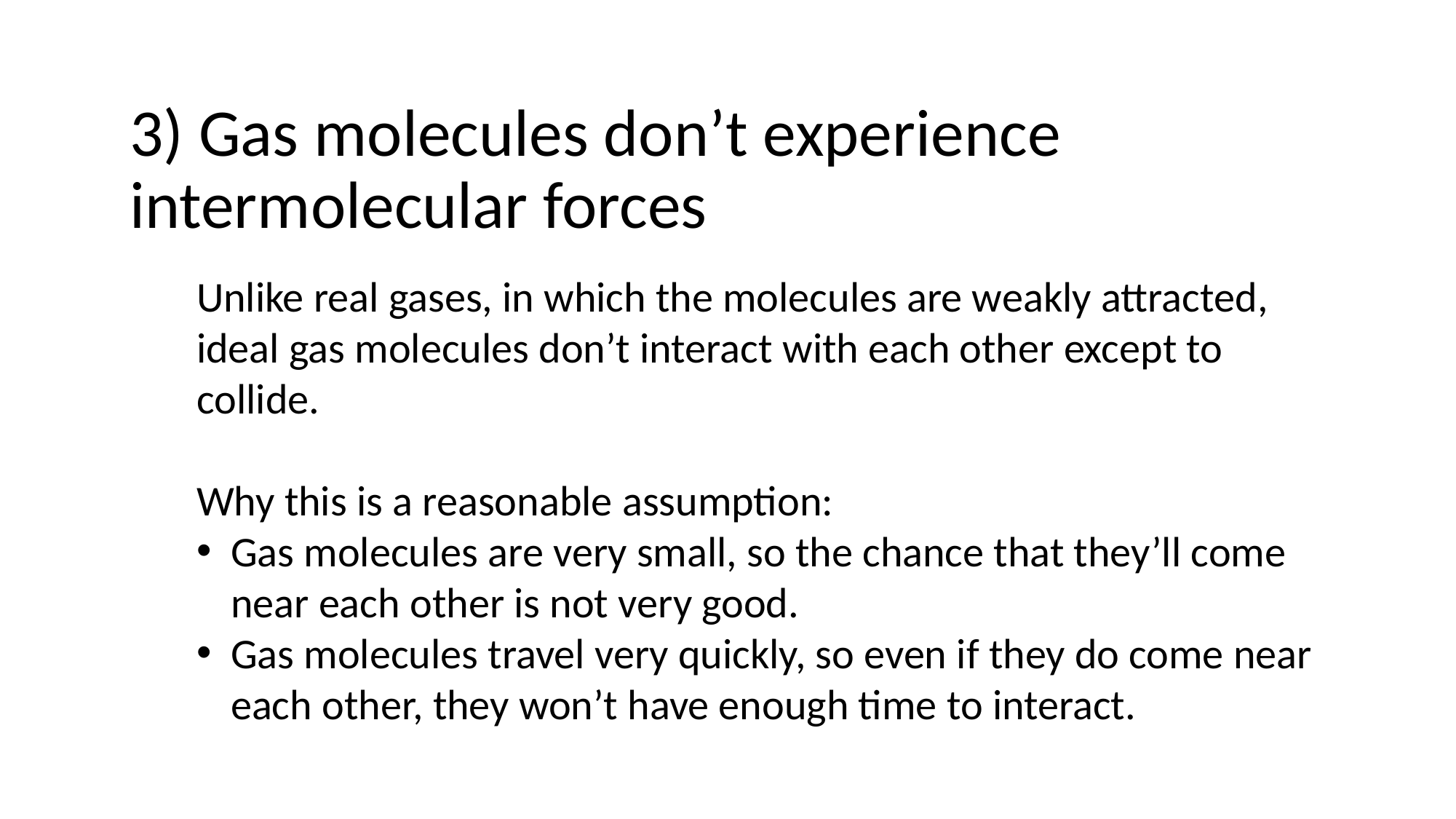

# 3) Gas molecules don’t experience intermolecular forces
Unlike real gases, in which the molecules are weakly attracted, ideal gas molecules don’t interact with each other except to collide.

Why this is a reasonable assumption:
Gas molecules are very small, so the chance that they’ll come near each other is not very good.
Gas molecules travel very quickly, so even if they do come near each other, they won’t have enough time to interact.